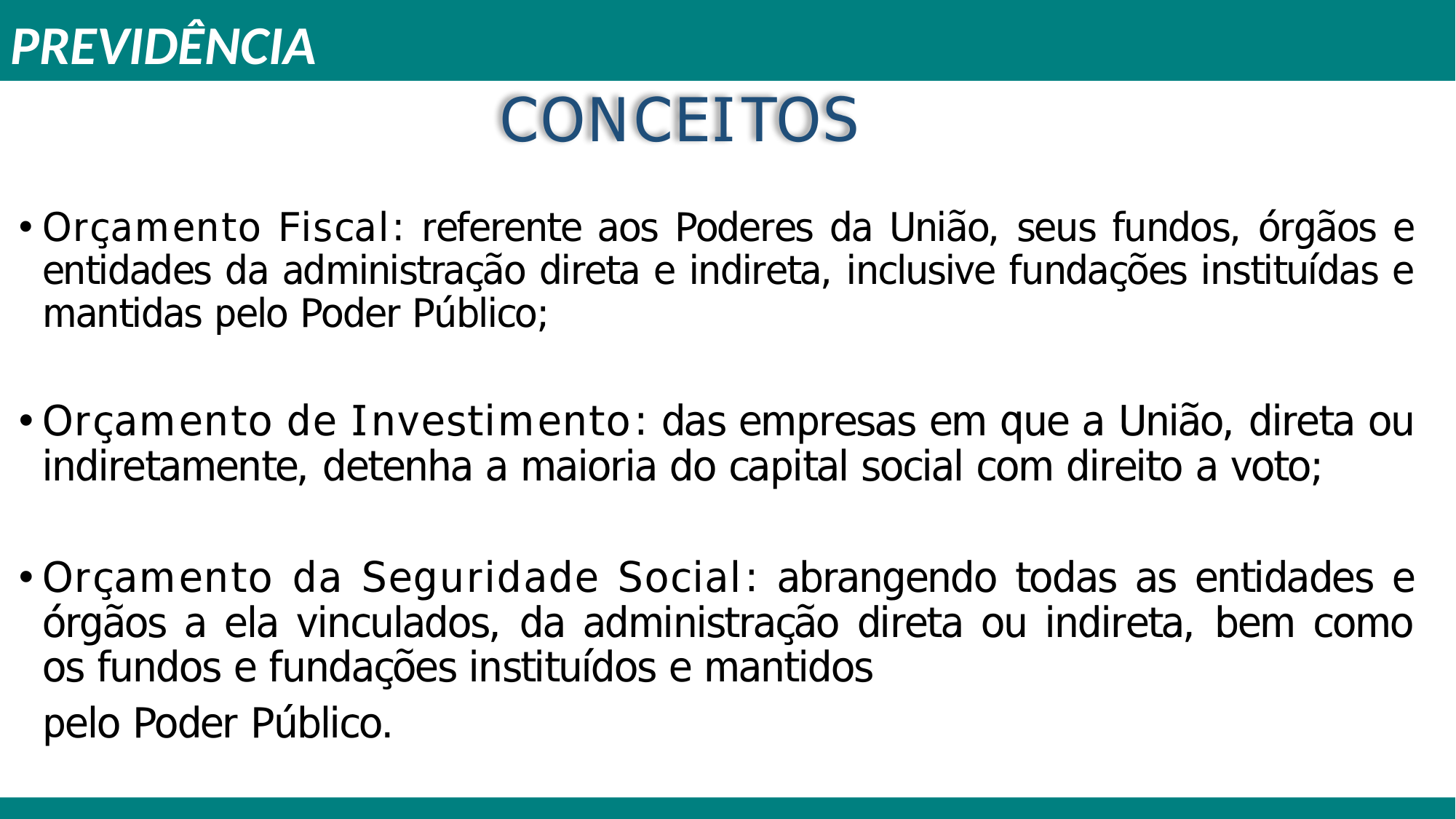

PREVIDÊNCIA
CONCEITOS
Orçamento Fiscal: referente aos Poderes da União, seus fundos, órgãos e entidades da administração direta e indireta, inclusive fundações instituídas e mantidas pelo Poder Público;

Orçamento de Investimento: das empresas em que a União, direta ou indiretamente, detenha a maioria do capital social com direito a voto;

Orçamento da Seguridade Social: abrangendo todas as entidades e órgãos a ela vinculados, da administração direta ou indireta, bem como os fundos e fundações instituídos e mantidos
	pelo Poder Público.